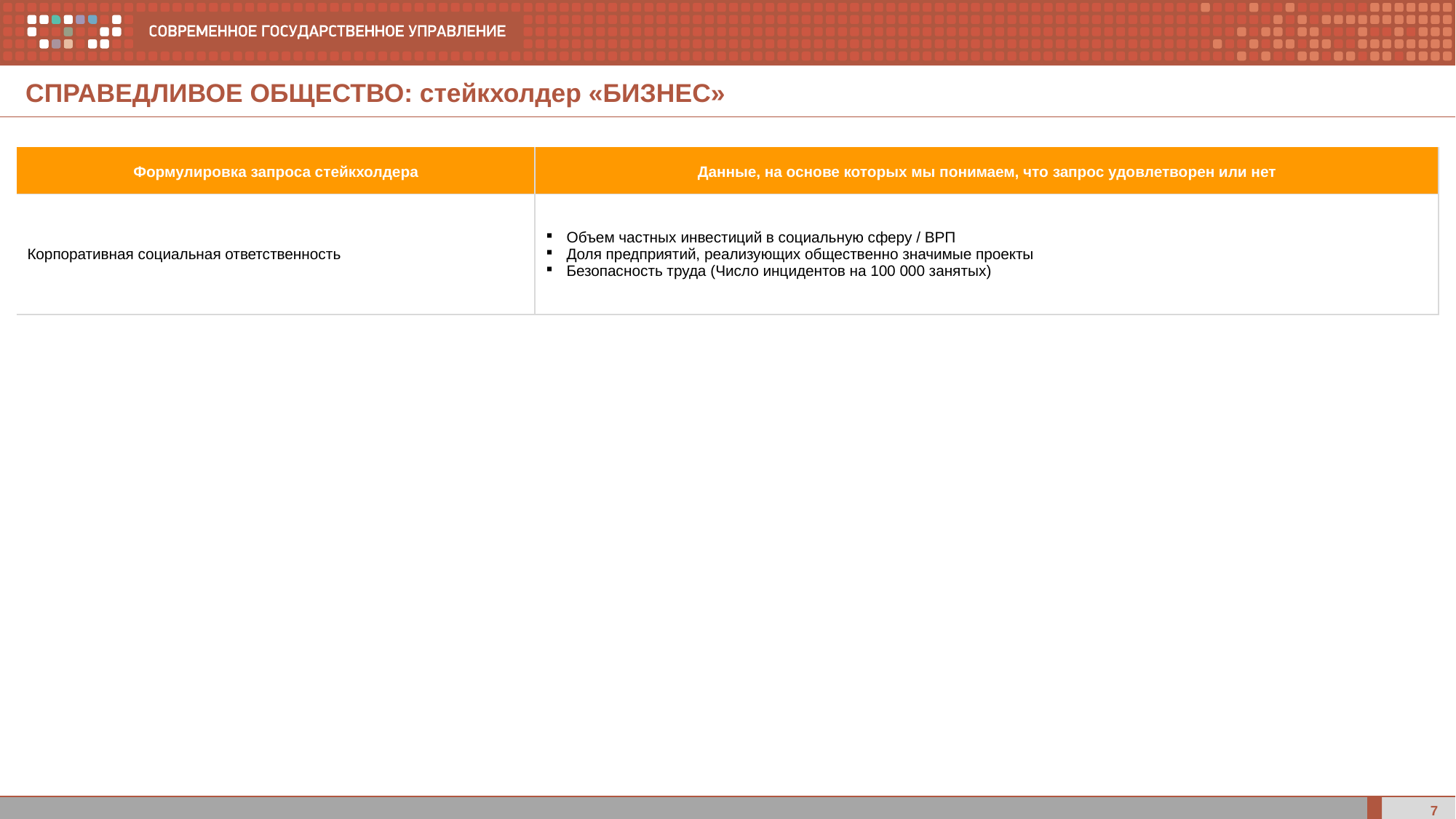

СПРАВЕДЛИВОЕ ОБЩЕСТВО: стейкхолдер «БИЗНЕС»
| Формулировка запроса стейкхолдера | Данные, на основе которых мы понимаем, что запрос удовлетворен или нет |
| --- | --- |
| Корпоративная социальная ответственность | Объем частных инвестиций в социальную сферу / ВРП Доля предприятий, реализующих общественно значимые проекты Безопасность труда (Число инцидентов на 100 000 занятых) |